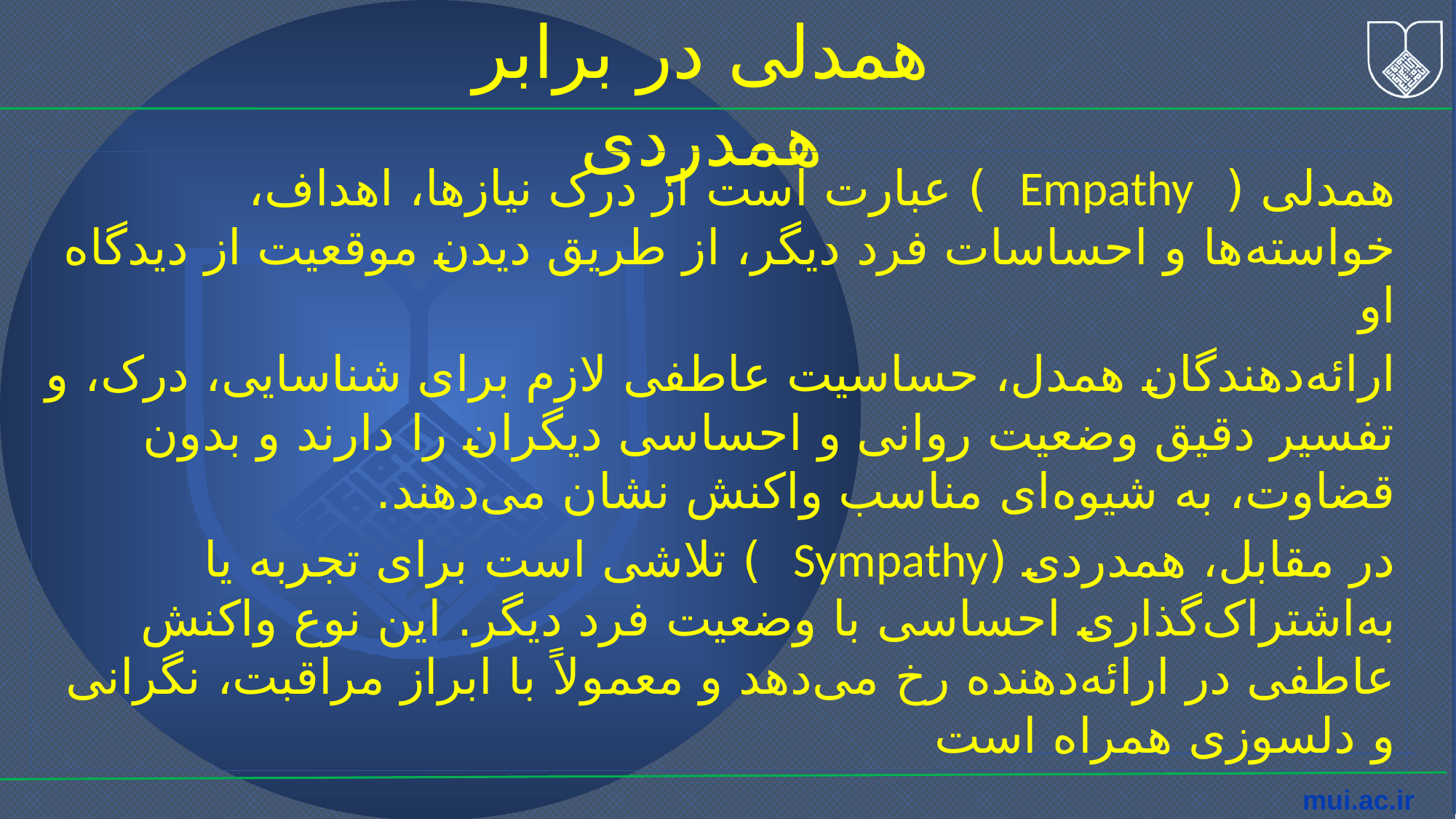

همدلی در برابر همدردی
همدلی (  Empathy  ) عبارت است از درک نیازها، اهداف، خواسته‌ها و احساسات فرد دیگر، از طریق دیدن موقعیت از دیدگاه او
ارائه‌دهندگان همدل، حساسیت عاطفی لازم برای شناسایی، درک، و تفسیر دقیق وضعیت روانی و احساسی دیگران را دارند و بدون قضاوت، به شیوه‌ای مناسب واکنش نشان می‌دهند.
در مقابل، همدردی (Sympathy  ) تلاشی است برای تجربه یا به‌اشتراک‌گذاری احساسی با وضعیت فرد دیگر. این نوع واکنش عاطفی در ارائه‌دهنده رخ می‌دهد و معمولاً با ابراز مراقبت، نگرانی و دلسوزی همراه است